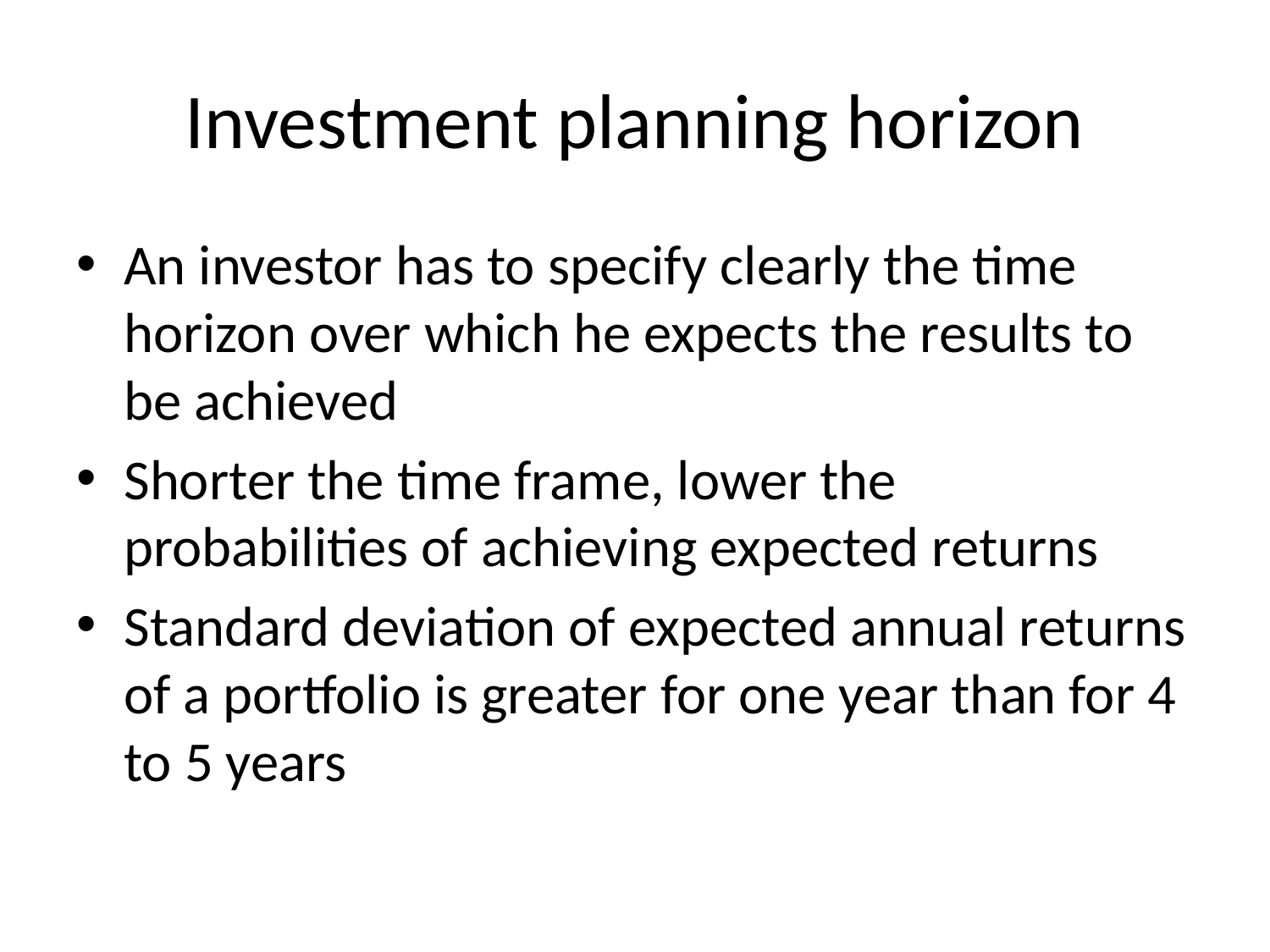

# Investment planning horizon
An investor has to specify clearly the time horizon over which he expects the results to be achieved
Shorter the time frame, lower the probabilities of achieving expected returns
Standard deviation of expected annual returns of a portfolio is greater for one year than for 4 to 5 years